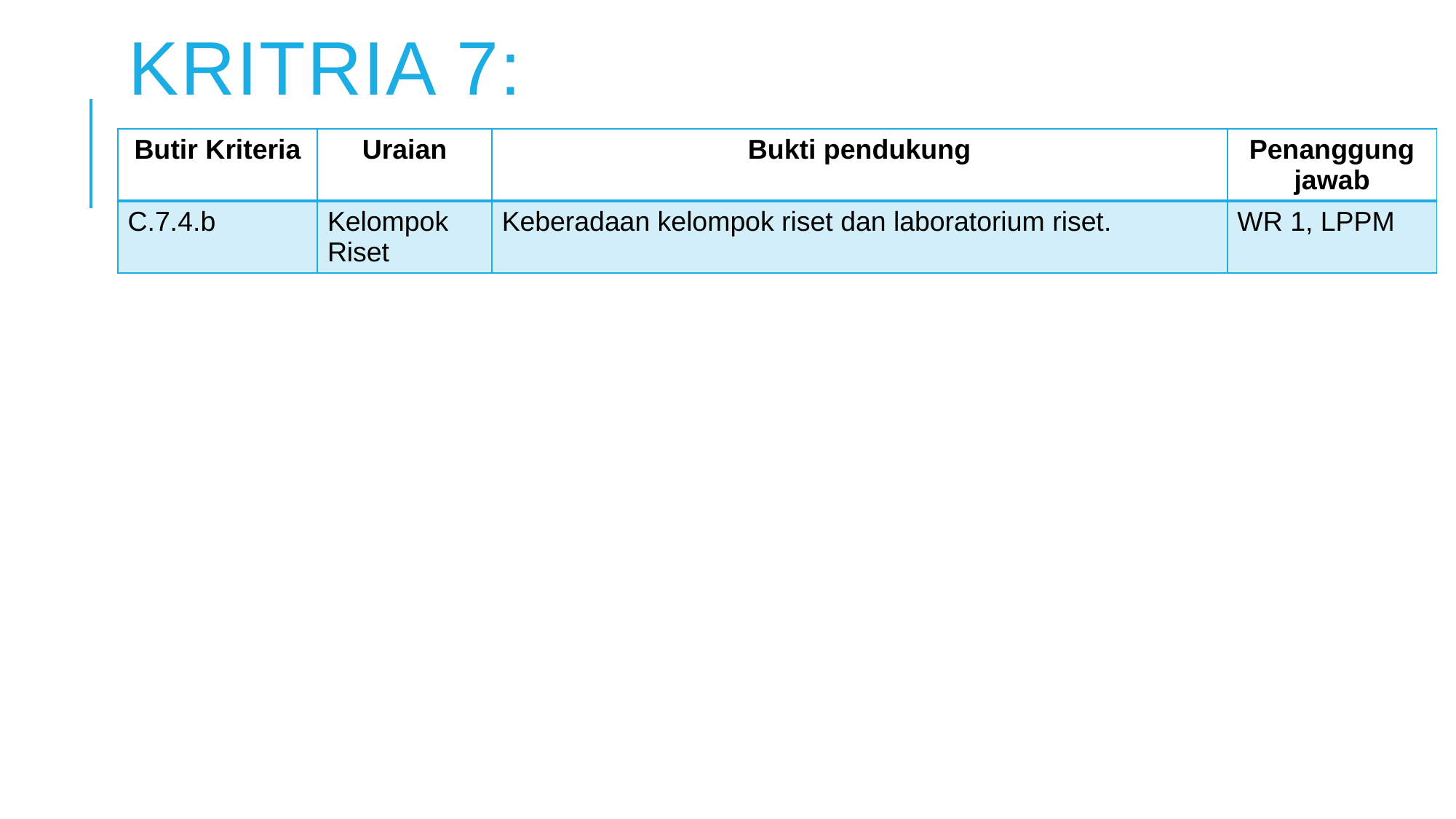

# Kritria 7:
| Butir Kriteria | Uraian | Bukti pendukung | Penanggung jawab |
| --- | --- | --- | --- |
| C.7.4.b | Kelompok Riset | Keberadaan kelompok riset dan laboratorium riset. | WR 1, LPPM |